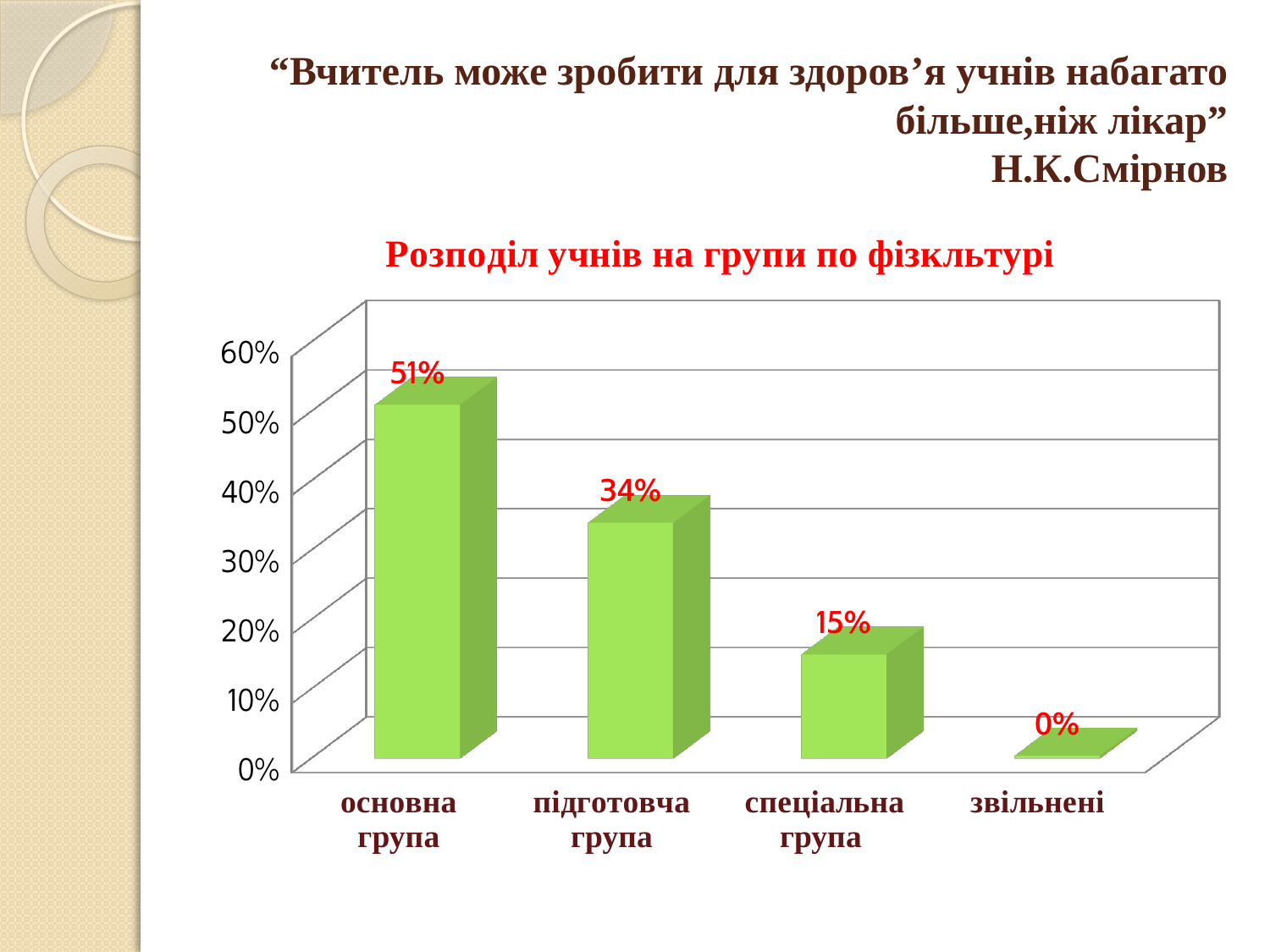

# “Вчитель може зробити для здоров’я учнів набагато більше,ніж лікар” Н.К.Смірнов

[unsupported chart]